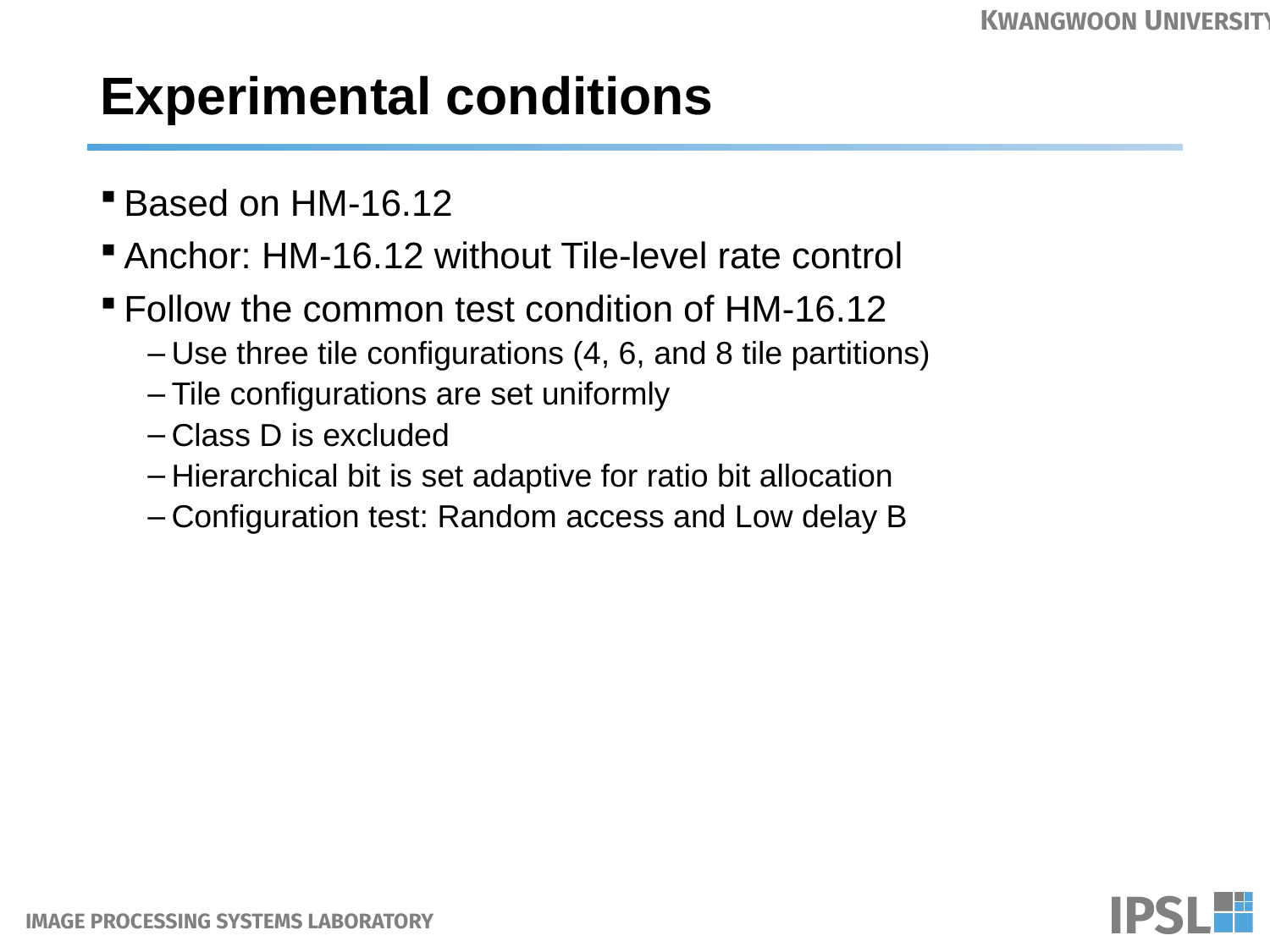

# Experimental conditions
Based on HM-16.12
Anchor: HM-16.12 without Tile-level rate control
Follow the common test condition of HM-16.12
Use three tile configurations (4, 6, and 8 tile partitions)
Tile configurations are set uniformly
Class D is excluded
Hierarchical bit is set adaptive for ratio bit allocation
Configuration test: Random access and Low delay B